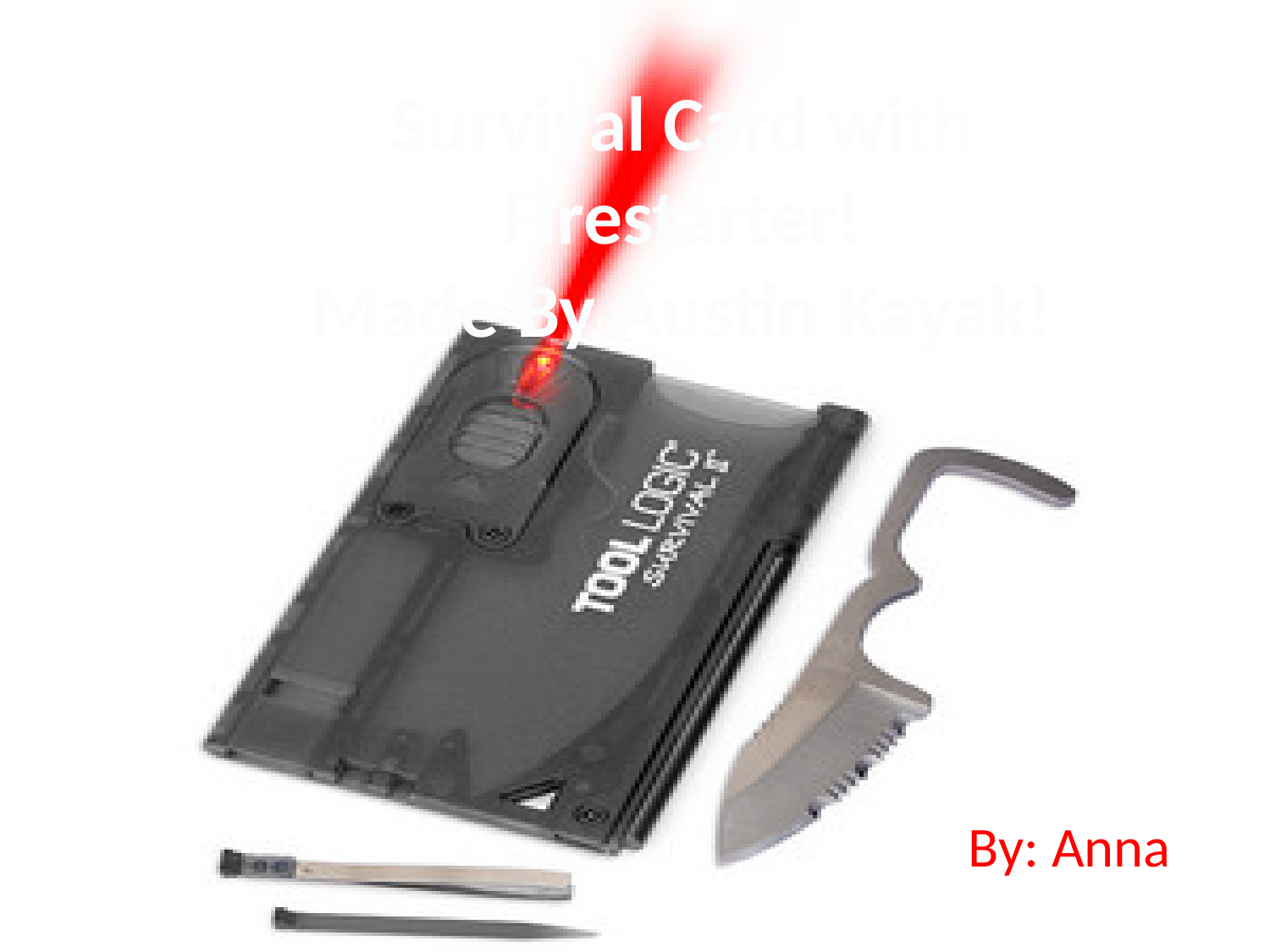

# Survival Card with Firestarter! Made By Austin Kayak!
By: Anna